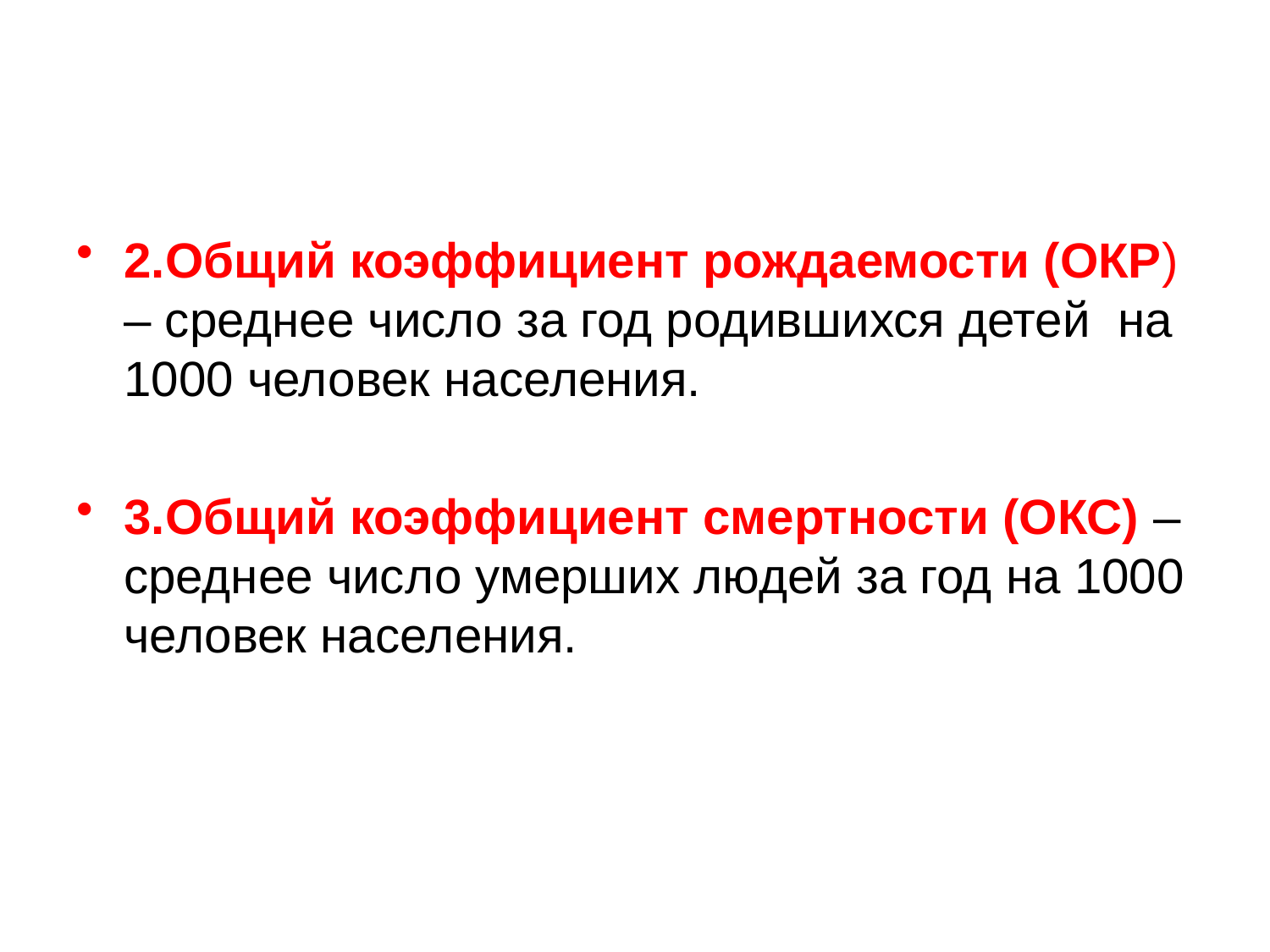

#
2.Общий коэффициент рождаемости (ОКР) – среднее число за год родившихся детей  на 1000 человек населения.

3.Общий коэффициент смертности (ОКС) – среднее число умерших людей за год на 1000 человек населения.